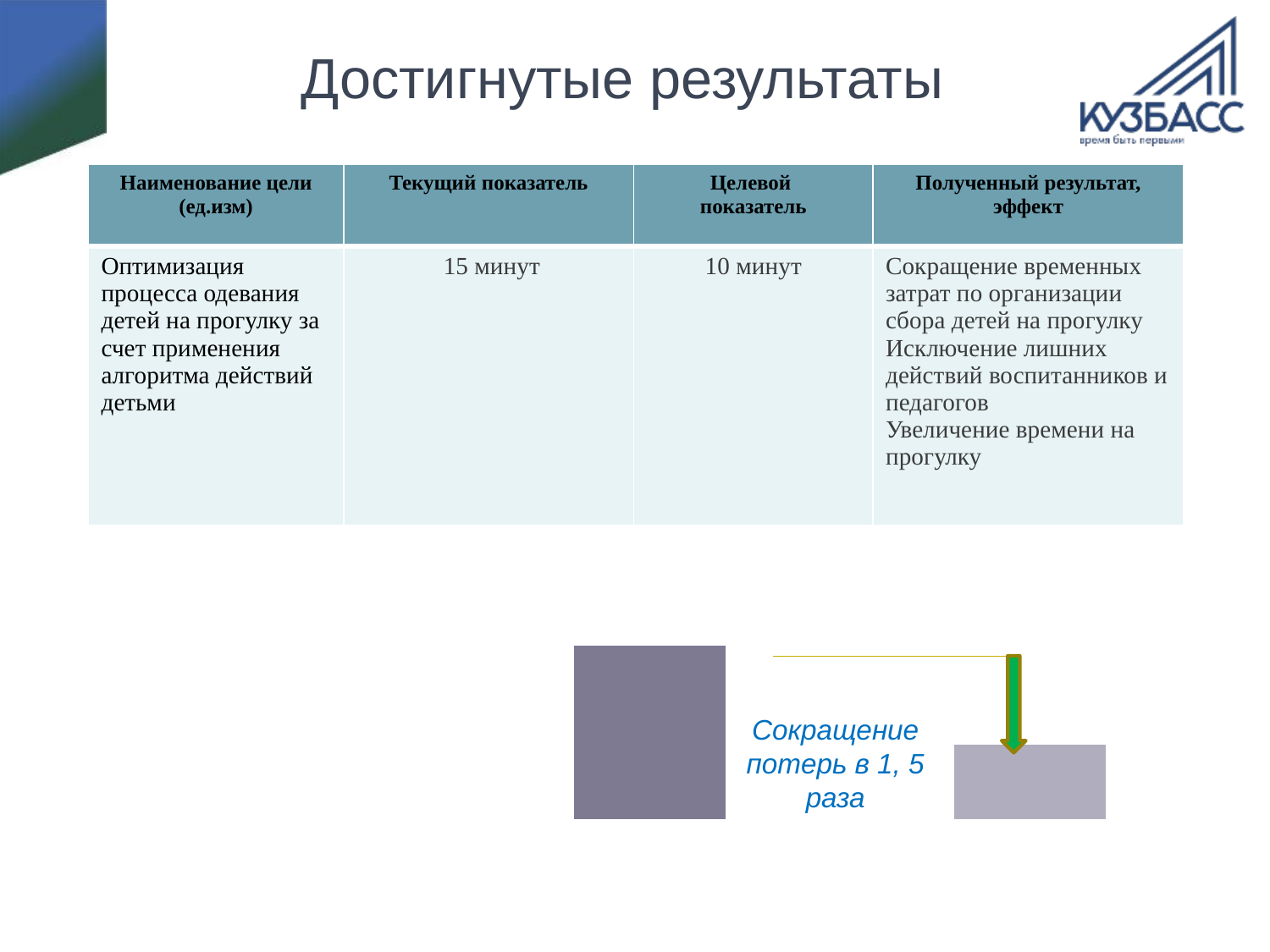

# Достигнутые результаты
| Наименование цели (ед.изм) | Текущий показатель | Целевой показатель | Полученный результат, эффект |
| --- | --- | --- | --- |
| Оптимизация процесса одевания детей на прогулку за счет применения алгоритма действий детьми | 15 минут | 10 минут | Сокращение временных затрат по организации сбора детей на прогулку Исключение лишних действий воспитанников и педагогов Увеличение времени на прогулку |

### Chart

| Category | Ряд 1 |
|---|---|
| Было | 35.0 |
| Стало | 15.0 |
Сокращение потерь в 1, 5 раза